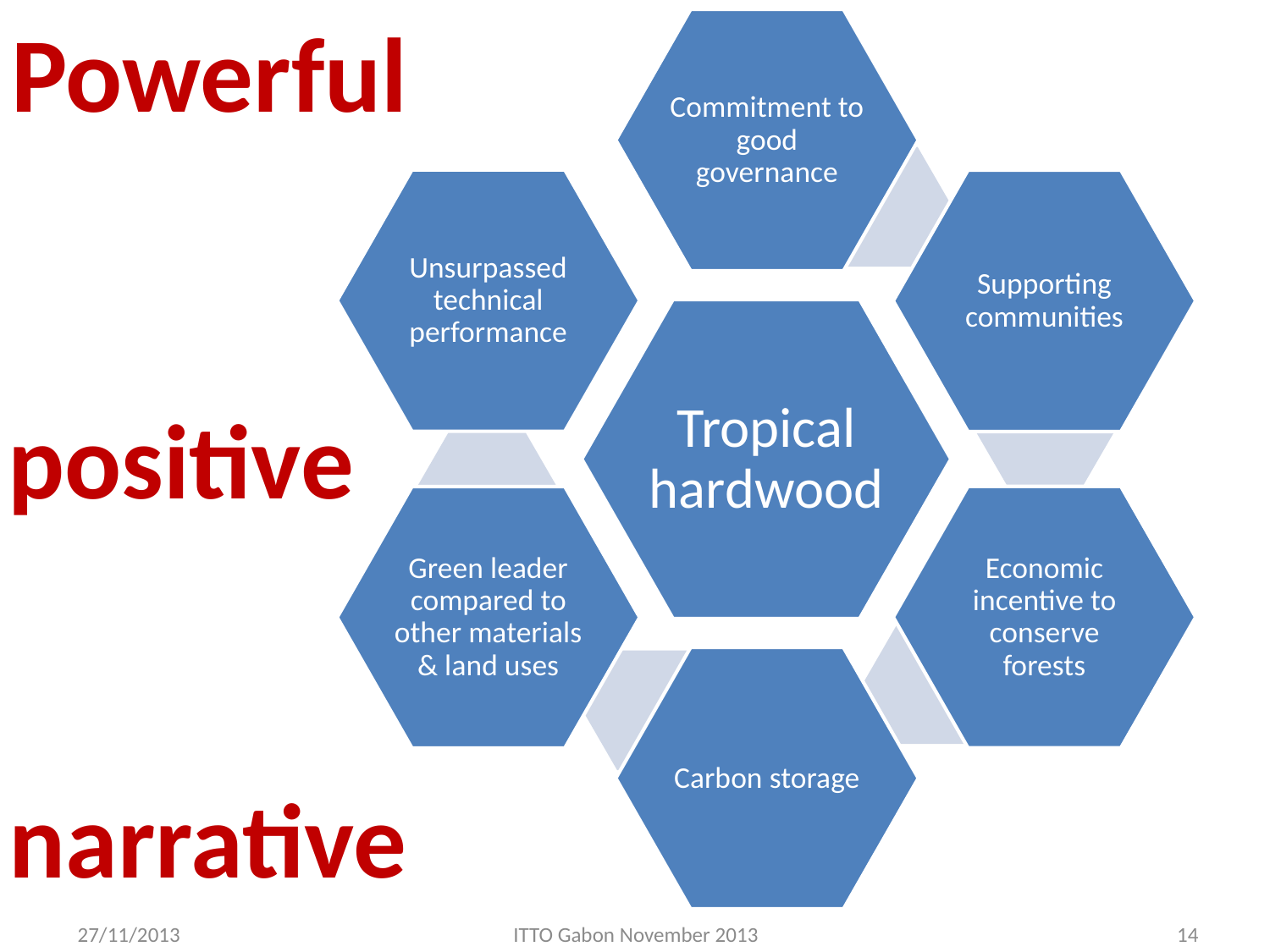

Powerful
Tropical hardwood
Commitment to good governance
Supporting communities
Economic incentive to conserve forests
Carbon storage
Green leader compared to other materials & land uses
Unsurpassed technical performance
positive
narrative
27/11/2013
ITTO Gabon November 2013
14